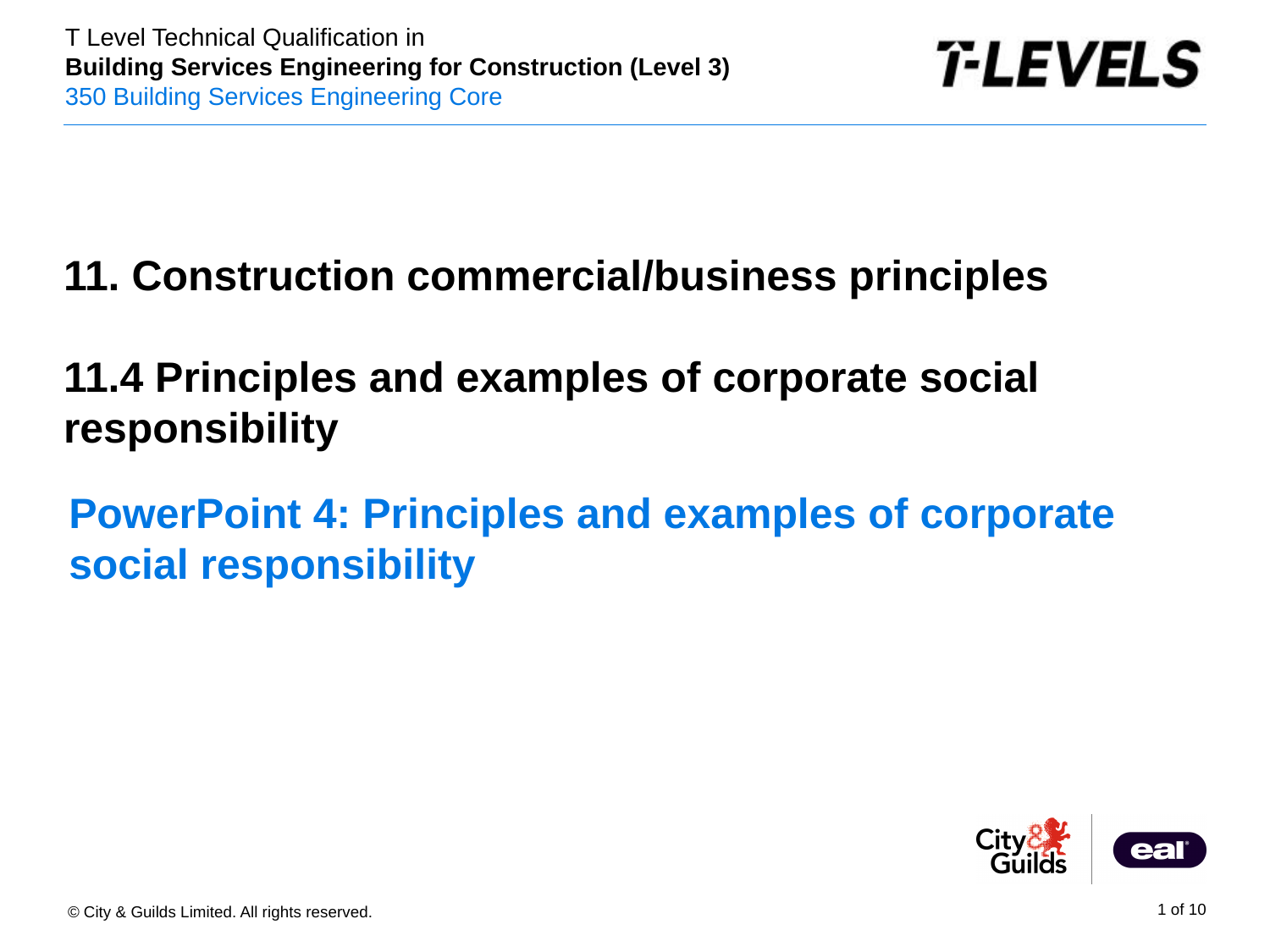

PowerPoint presentation
11. Construction commercial/business principles

11.4 Principles and examples of corporate social responsibility

# PowerPoint 4: Principles and examples of corporate social responsibility